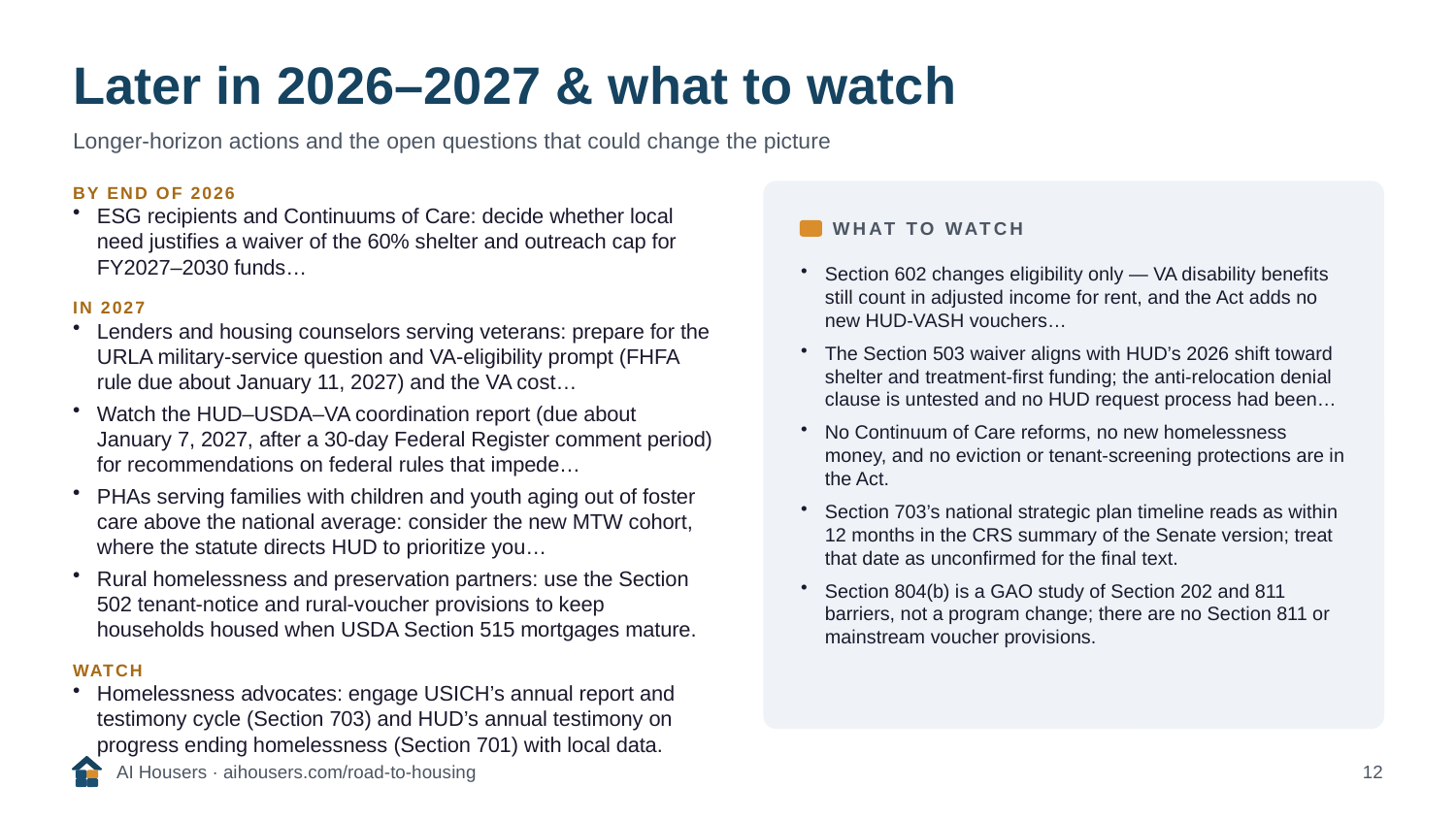

Later in 2026–2027 & what to watch
Longer-horizon actions and the open questions that could change the picture
BY END OF 2026
ESG recipients and Continuums of Care: decide whether local need justifies a waiver of the 60% shelter and outreach cap for FY2027–2030 funds…
IN 2027
Lenders and housing counselors serving veterans: prepare for the URLA military-service question and VA-eligibility prompt (FHFA rule due about January 11, 2027) and the VA cost…
Watch the HUD–USDA–VA coordination report (due about January 7, 2027, after a 30-day Federal Register comment period) for recommendations on federal rules that impede…
PHAs serving families with children and youth aging out of foster care above the national average: consider the new MTW cohort, where the statute directs HUD to prioritize you…
Rural homelessness and preservation partners: use the Section 502 tenant-notice and rural-voucher provisions to keep households housed when USDA Section 515 mortgages mature.
WATCH
Homelessness advocates: engage USICH’s annual report and testimony cycle (Section 703) and HUD’s annual testimony on progress ending homelessness (Section 701) with local data.

WHAT TO WATCH

Section 602 changes eligibility only — VA disability benefits still count in adjusted income for rent, and the Act adds no new HUD-VASH vouchers…
The Section 503 waiver aligns with HUD’s 2026 shift toward shelter and treatment-first funding; the anti-relocation denial clause is untested and no HUD request process had been…
No Continuum of Care reforms, no new homelessness money, and no eviction or tenant-screening protections are in the Act.
Section 703’s national strategic plan timeline reads as within 12 months in the CRS summary of the Senate version; treat that date as unconfirmed for the final text.
Section 804(b) is a GAO study of Section 202 and 811 barriers, not a program change; there are no Section 811 or mainstream voucher provisions.
AI Housers · aihousers.com/road-to-housing
12